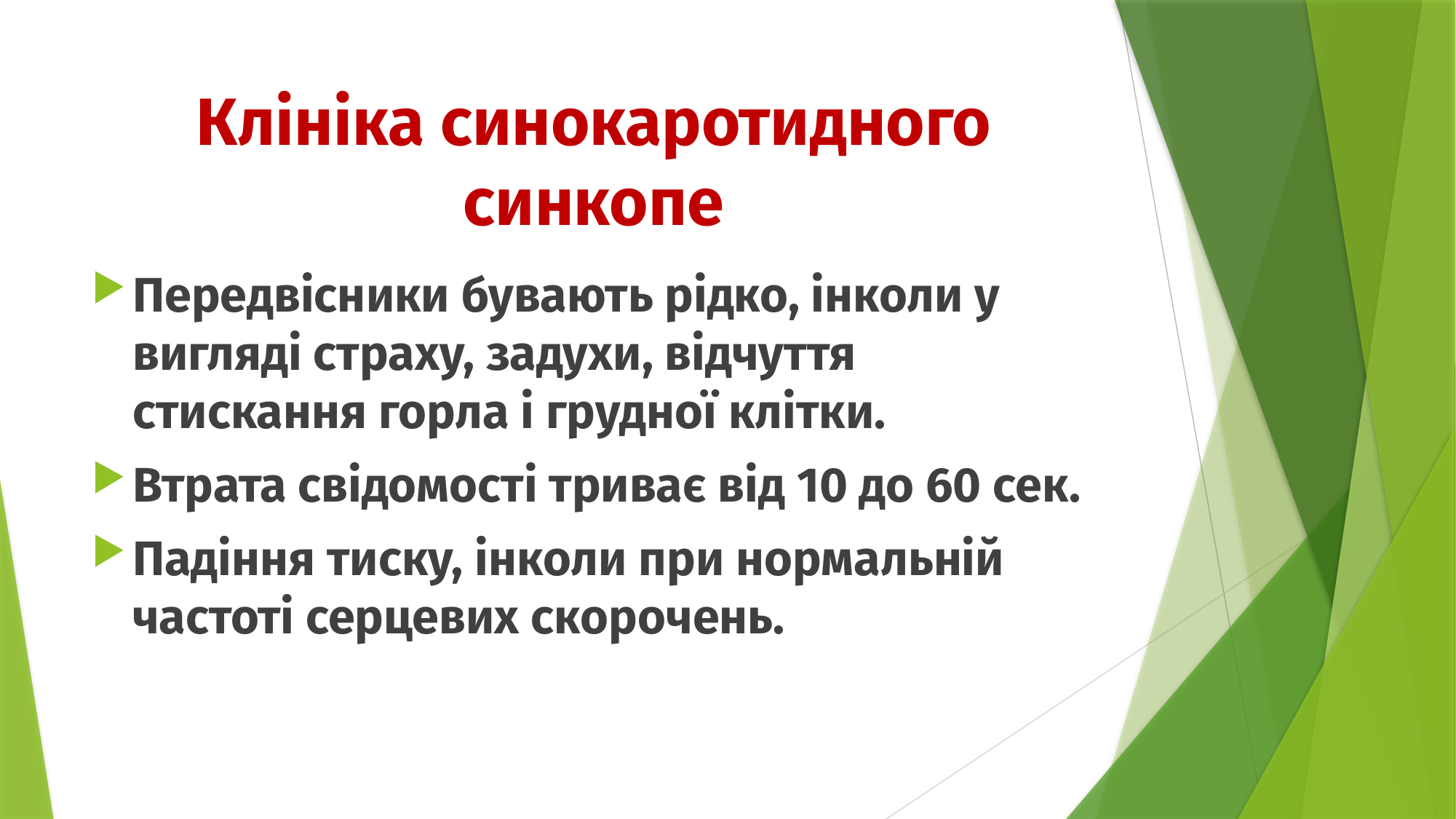

# Клініка синокаротидного синкопе
Передвісники бувають рідко, інколи у вигляді страху, задухи, відчуття стискання горла і грудної клітки.
Втрата свідомості триває від 10 до 60 сек.
Падіння тиску, інколи при нормальній частоті серцевих скорочень.